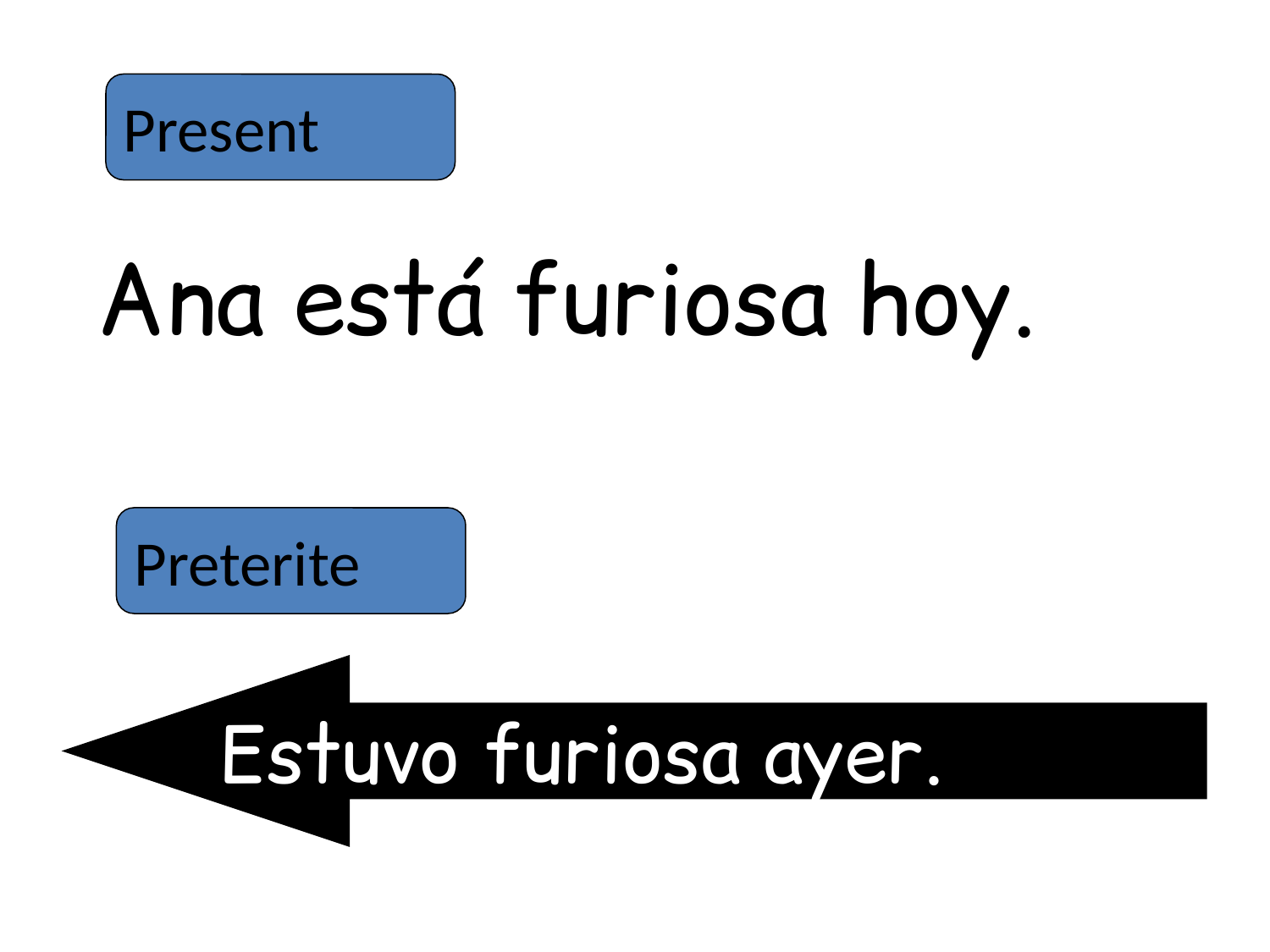

Present
Ana está furiosa hoy.
Preterite
Estuvo furiosa ayer.